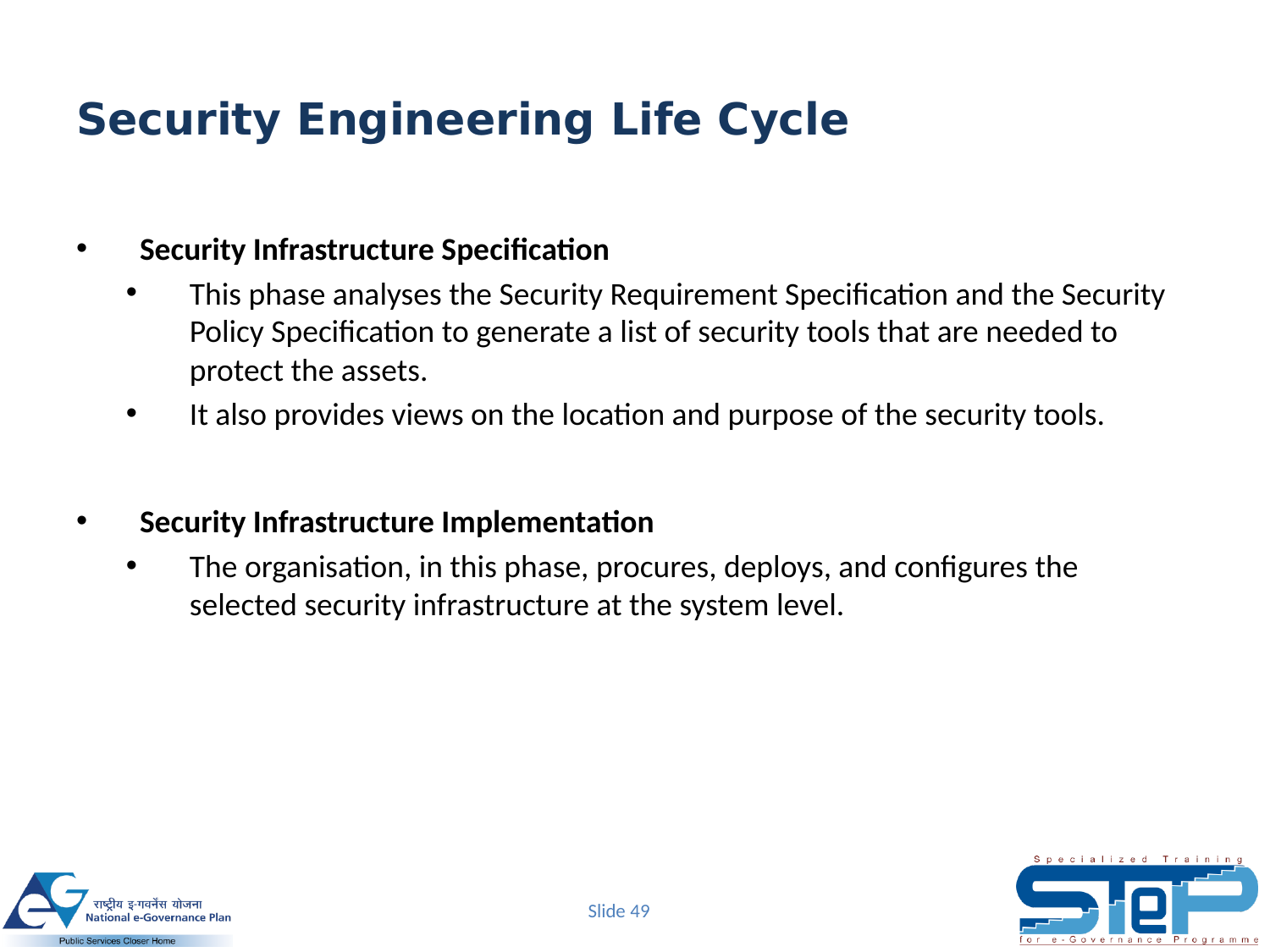

# Security Engineering Life Cycle
Security Infrastructure Specification
This phase analyses the Security Requirement Specification and the Security Policy Specification to generate a list of security tools that are needed to protect the assets.
It also provides views on the location and purpose of the security tools.

Security Infrastructure Implementation
The organisation, in this phase, procures, deploys, and configures the selected security infrastructure at the system level.